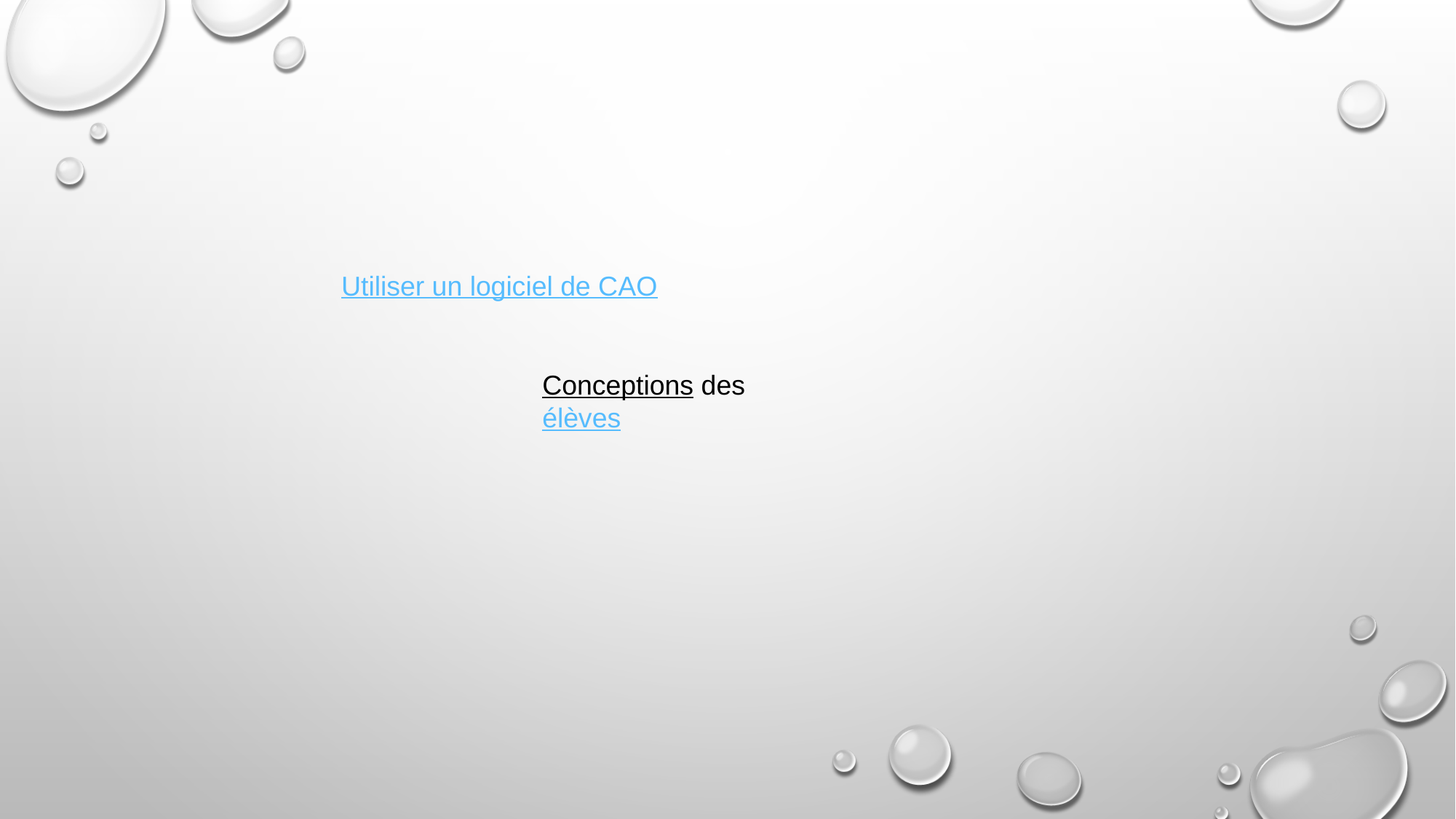

Utiliser un logiciel de CAO
Conceptions des élèves